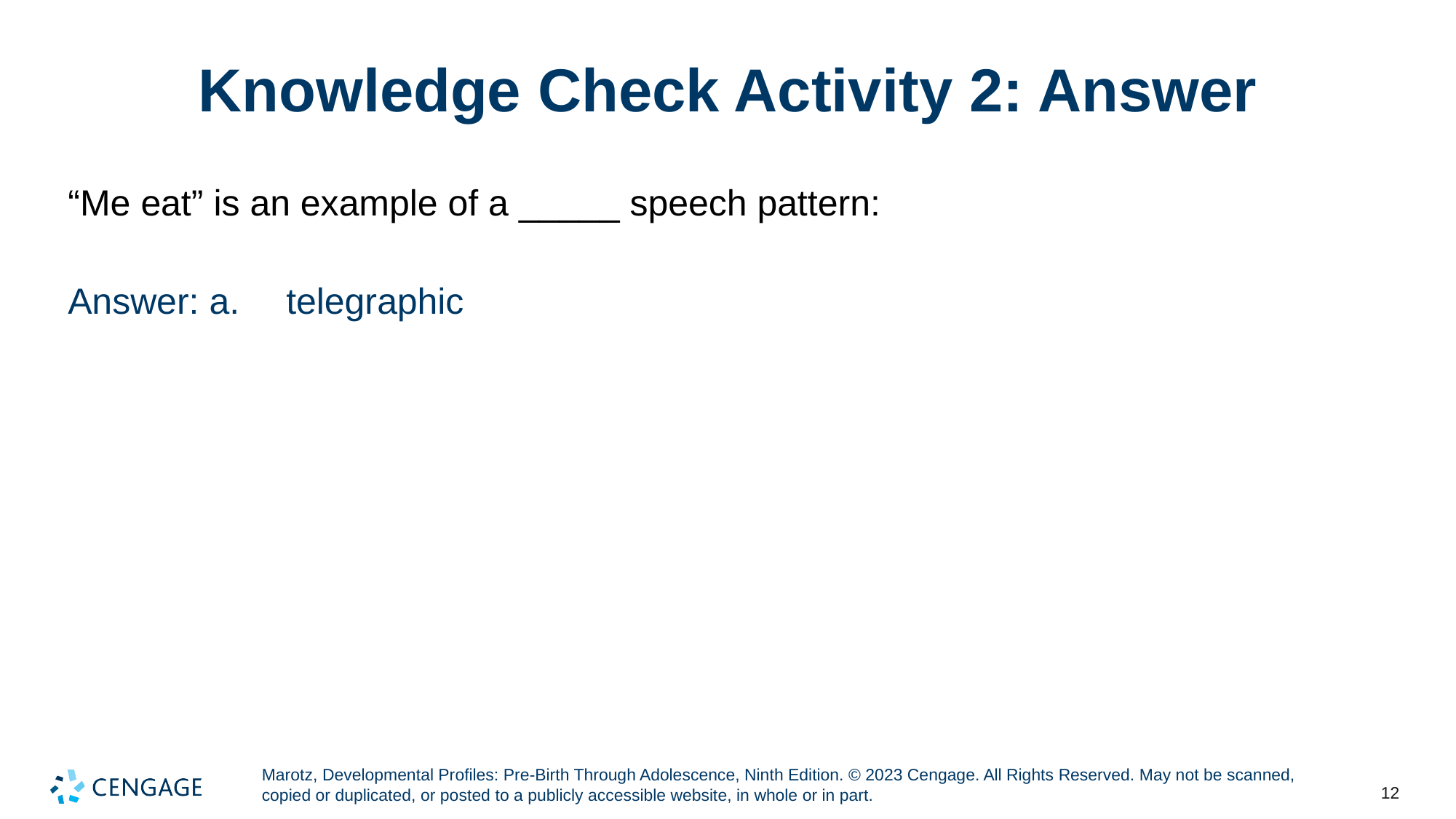

# Knowledge Check Activity 2: Answer
“Me eat” is an example of a _____ speech pattern:
Answer: a.	telegraphic